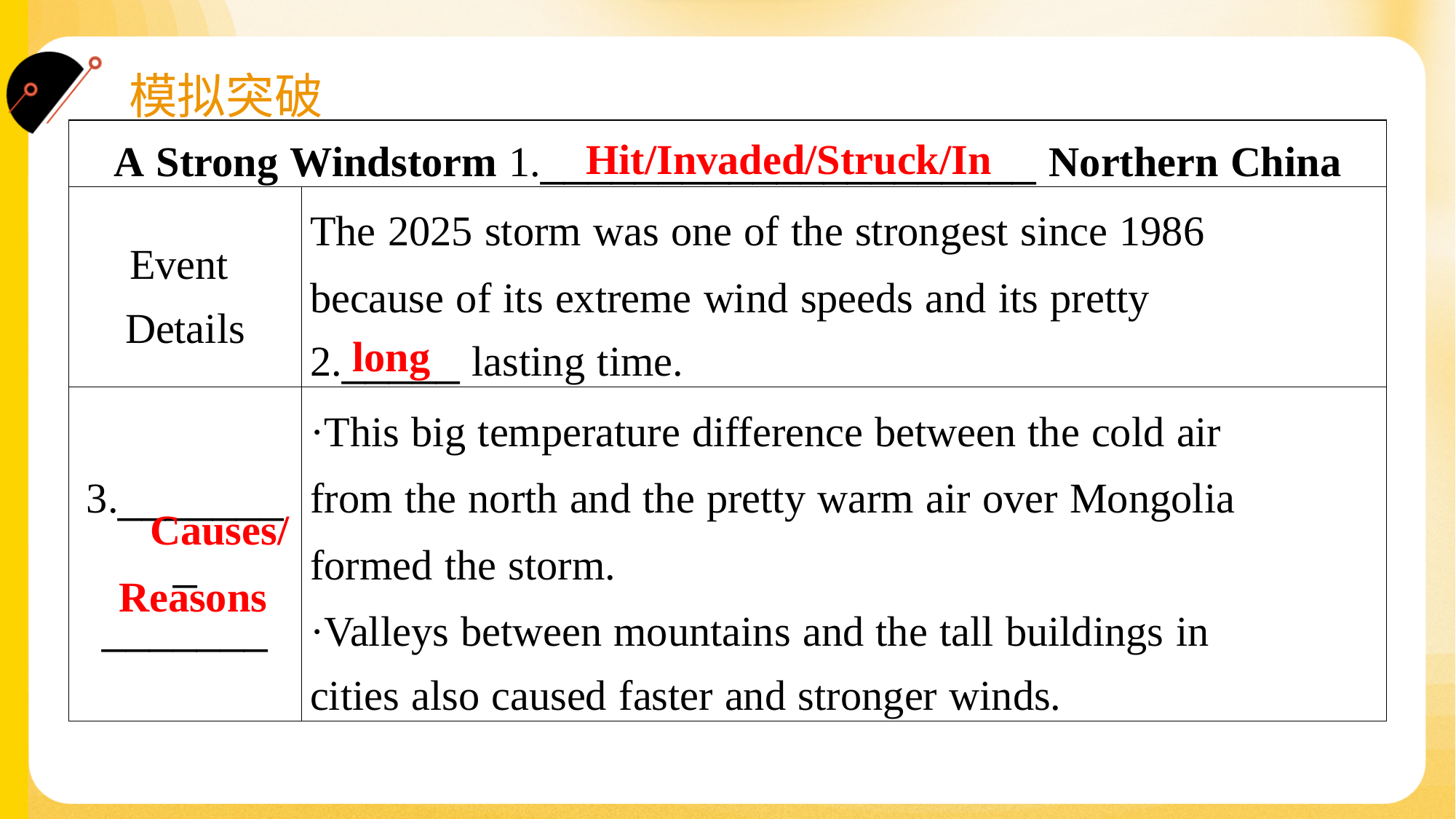

Hit/Invaded/Struck/In
| A Strong Windstorm 1.\_\_\_\_\_\_\_\_\_\_\_\_\_\_\_\_\_\_\_\_\_ Northern China |  |
| --- | --- |
| Event Details | The 2025 storm was one of the strongest since 1986 because of its extreme wind speeds and its pretty 2.\_\_\_\_\_ lasting time. |
| 3.\_\_\_\_\_\_\_\_ \_\_\_\_\_\_\_ | ·This big temperature difference between the cold air from the north and the pretty warm air over Mongolia formed the storm. ·Valleys between mountains and the tall buildings in cities also caused faster and stronger winds. |
long
Causes/Reasons